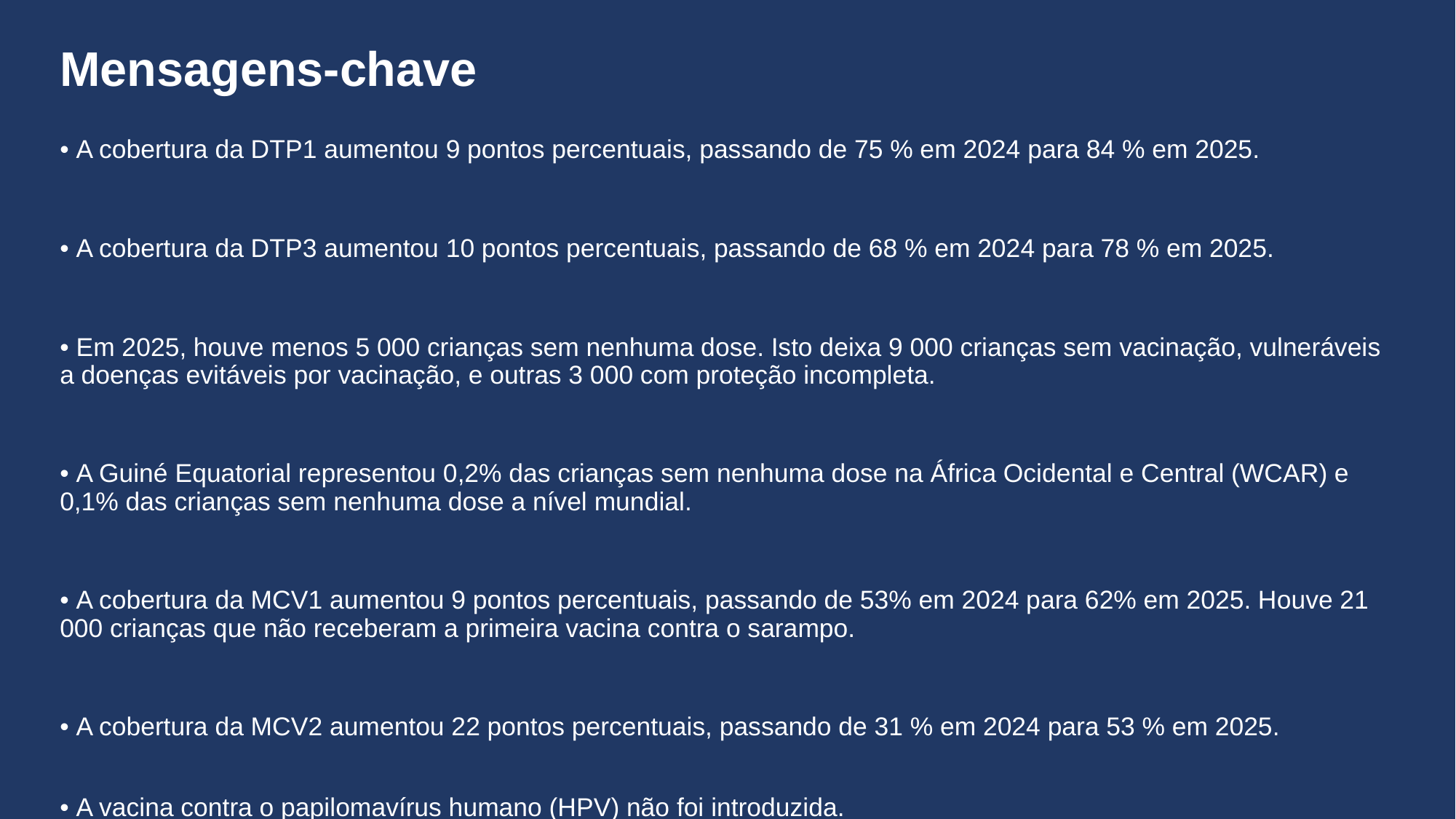

# Mensagens-chave
• A cobertura da DTP1 aumentou 9 pontos percentuais, passando de 75 % em 2024 para 84 % em 2025.

• A cobertura da DTP3 aumentou 10 pontos percentuais, passando de 68 % em 2024 para 78 % em 2025.

• Em 2025, houve menos 5 000 crianças sem nenhuma dose. Isto deixa 9 000 crianças sem vacinação, vulneráveis a doenças evitáveis por vacinação, e outras 3 000 com proteção incompleta.

• A Guiné Equatorial representou 0,2% das crianças sem nenhuma dose na África Ocidental e Central (WCAR) e 0,1% das crianças sem nenhuma dose a nível mundial.

• A cobertura da MCV1 aumentou 9 pontos percentuais, passando de 53% em 2024 para 62% em 2025. Houve 21 000 crianças que não receberam a primeira vacina contra o sarampo.

• A cobertura da MCV2 aumentou 22 pontos percentuais, passando de 31 % em 2024 para 53 % em 2025.

• A vacina contra o papilomavírus humano (HPV) não foi introduzida.